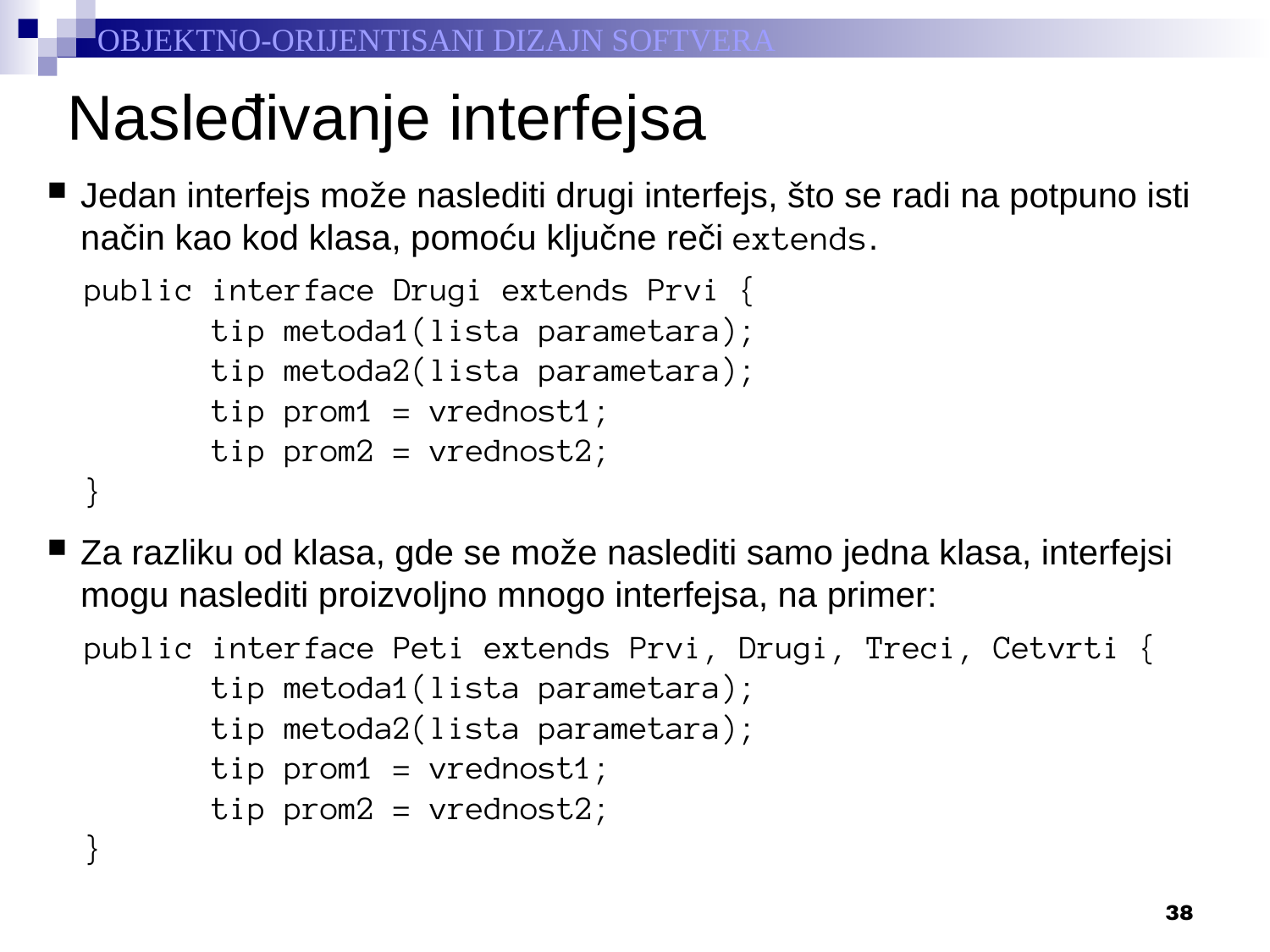

# Nasleđivanje interfejsa
Jedan interfejs može naslediti drugi interfejs, što se radi na potpuno isti način kao kod klasa, pomoću ključne reči extends.
public interface Drugi extends Prvi {
	tip metoda1(lista parametara);
	tip metoda2(lista parametara);
	tip prom1 = vrednost1;
	tip prom2 = vrednost2;
}
Za razliku od klasa, gde se može naslediti samo jedna klasa, interfejsi mogu naslediti proizvoljno mnogo interfejsa, na primer:
public interface Peti extends Prvi, Drugi, Treci, Cetvrti {
	tip metoda1(lista parametara);
	tip metoda2(lista parametara);
	tip prom1 = vrednost1;
	tip prom2 = vrednost2;
}
38